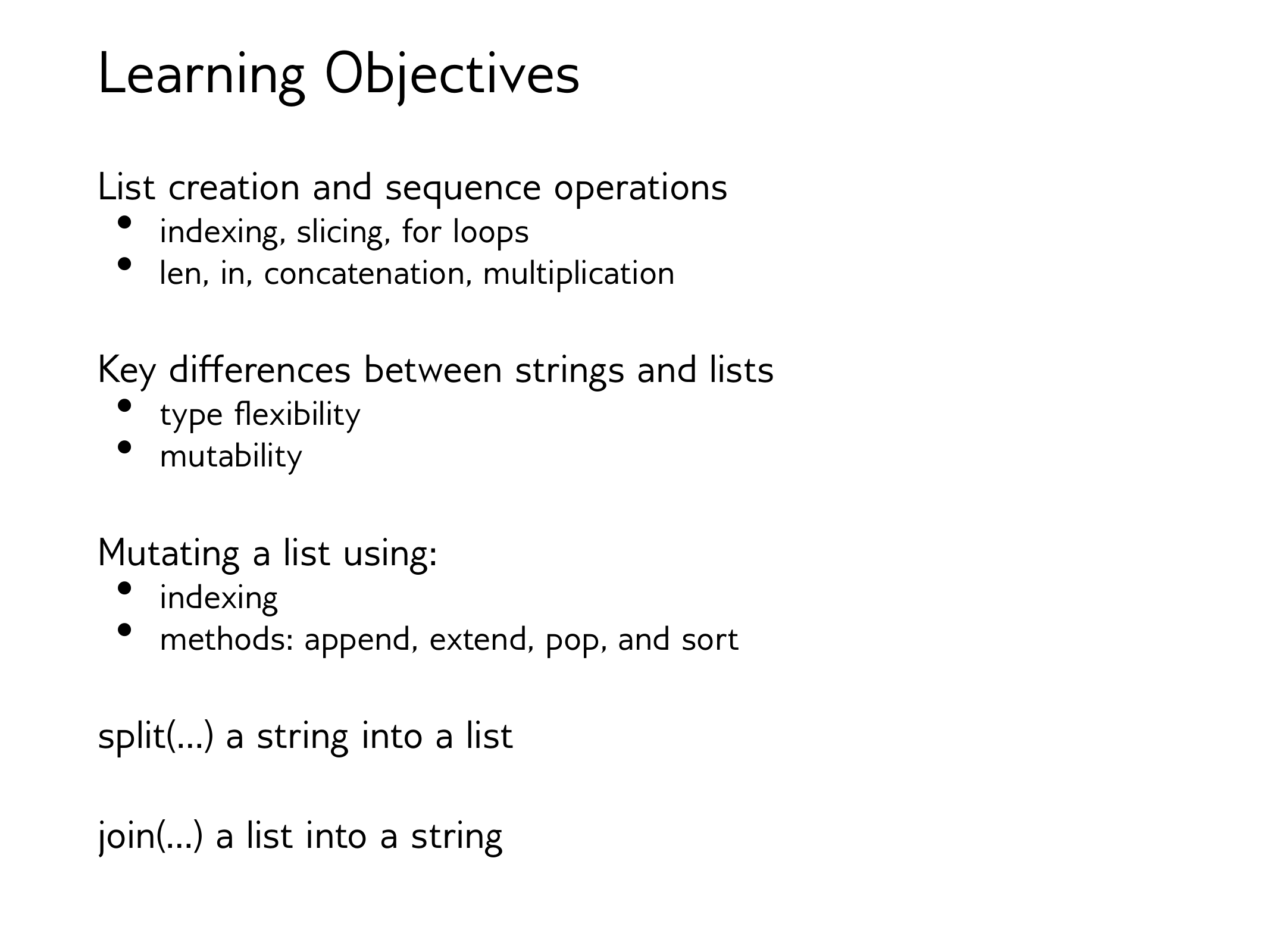

# Learning Objectives
List creation and sequence operations
indexing, slicing, for loops
len, in, concatenation, multiplication
Key differences between strings and lists
type flexibility
mutability
Mutating a list using:
indexing
methods: append, extend, pop, and sort
split(…) a string into a list
join(…) a list into a string